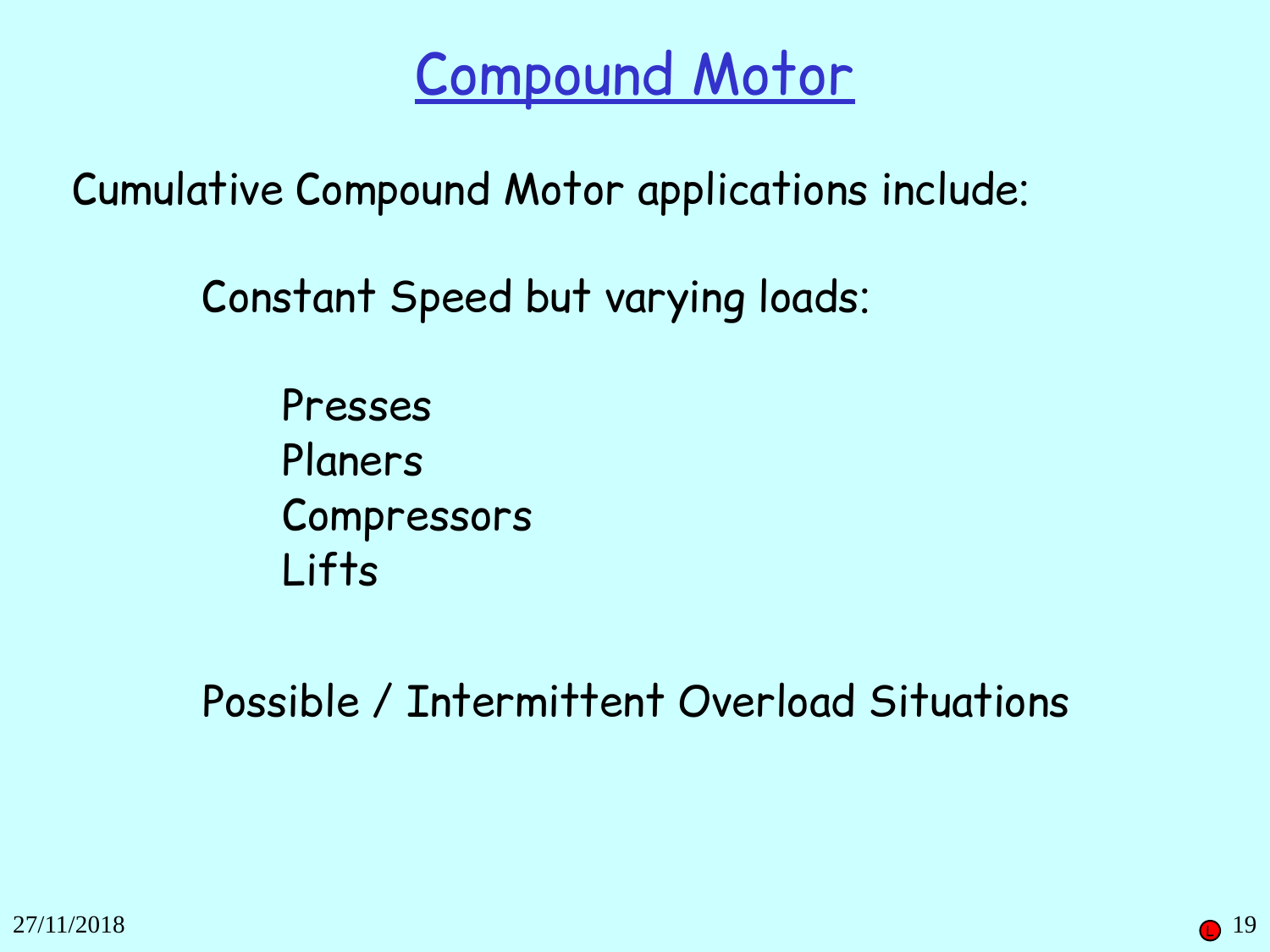

Compound Motor
Cumulative Compound Motor applications include:
Constant Speed but varying loads:
Presses
Planers
Compressors
Lifts
Possible / Intermittent Overload Situations
27/11/2018
19
L